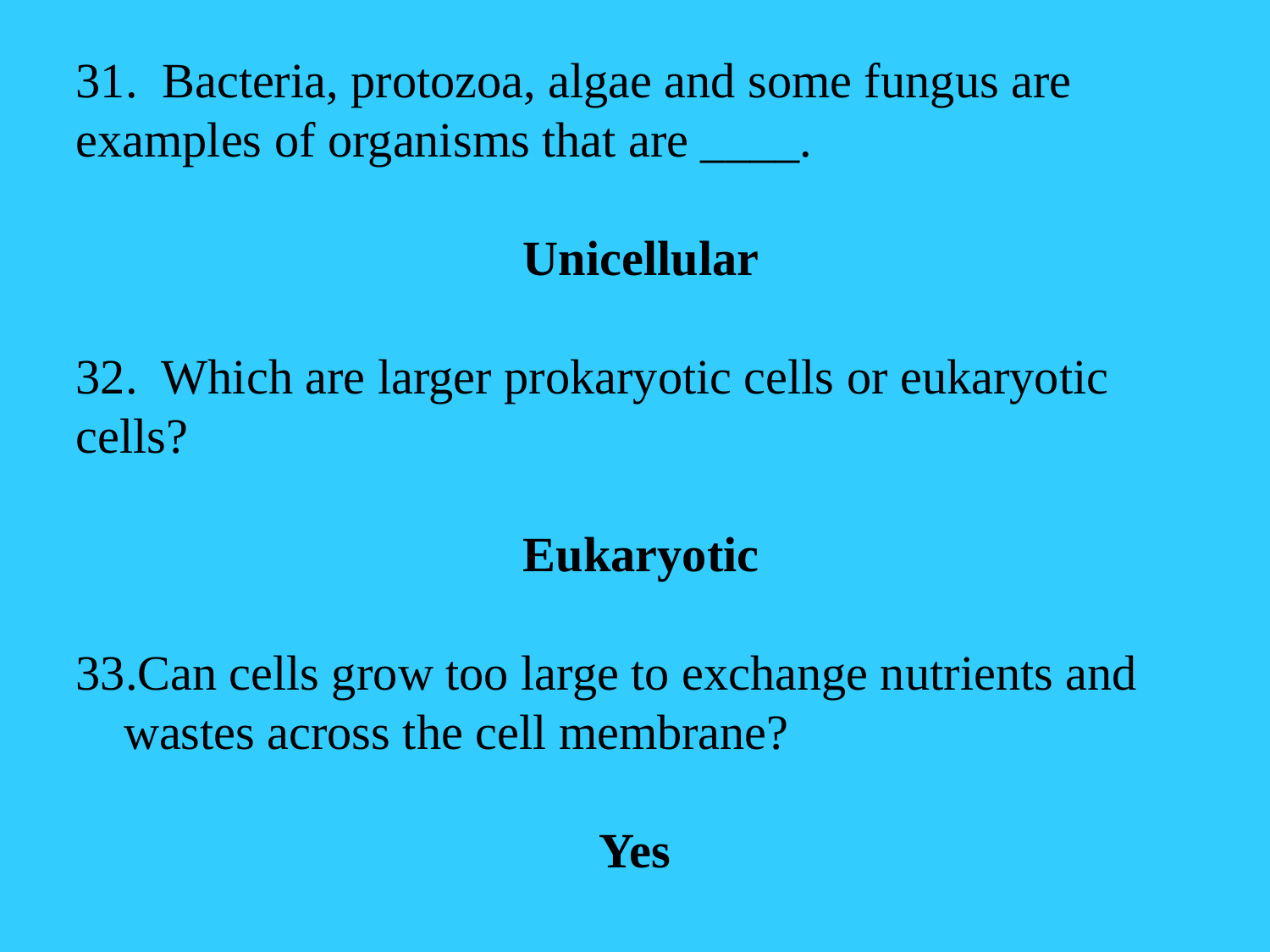

31.  Bacteria, protozoa, algae and some fungus are examples of organisms that are ____.

 Unicellular

32.  Which are larger prokaryotic cells or eukaryotic cells?

 Eukaryotic

Can cells grow too large to exchange nutrients and wastes across the cell membrane?

Yes